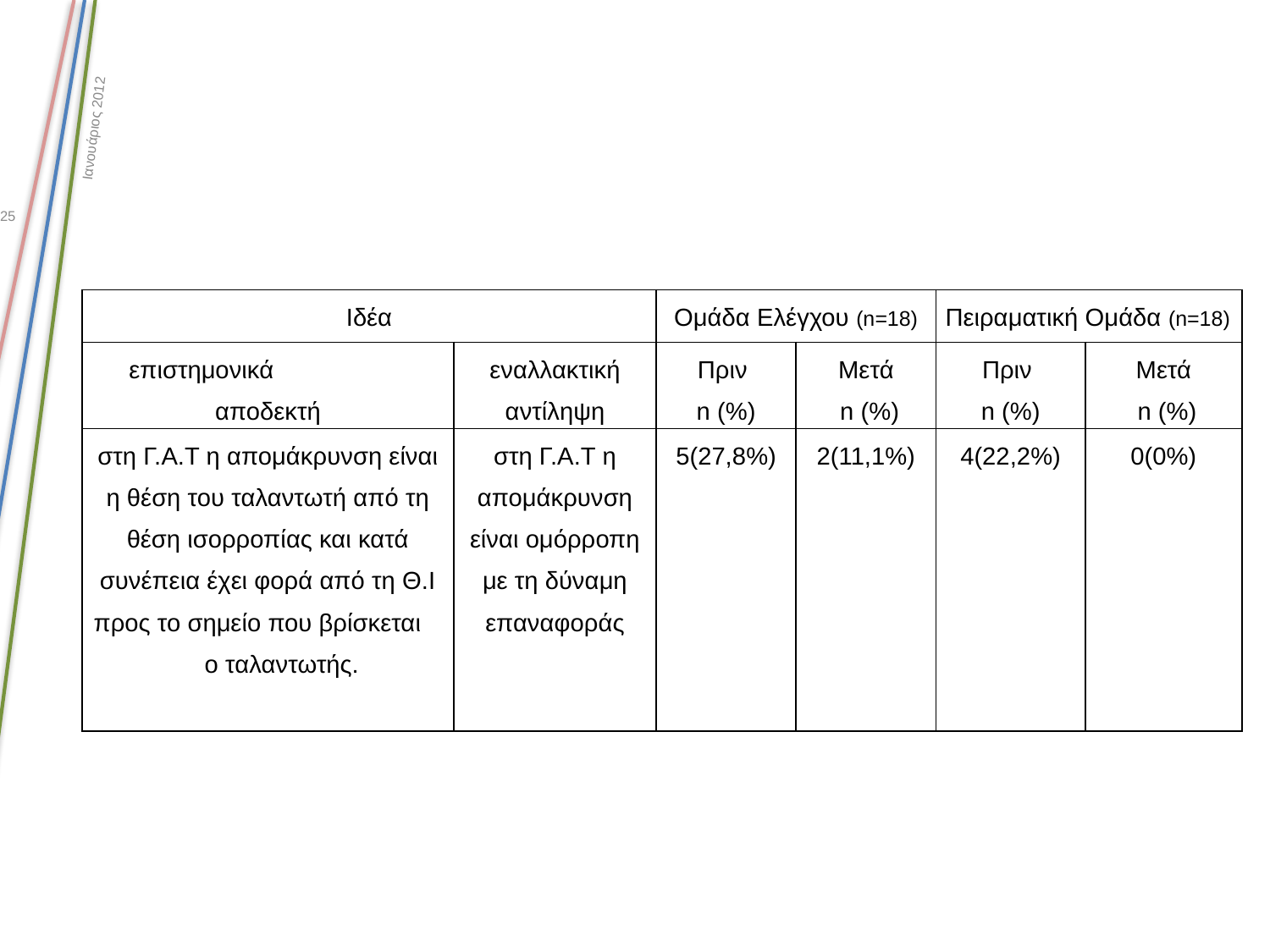

Ιανουάριος 2012
25
| Ιδέα |  | Ομάδα Ελέγχου (n=18) |  | Πειραματική Ομάδα (n=18) |  |
| --- | --- | --- | --- | --- | --- |
| επιστημονικά αποδεκτή | εναλλακτική αντίληψη | Πριν n (%) | Μετά n (%) | Πριν n (%) | Μετά n (%) |
| στη Γ.Α.Τ η απομάκρυνση είναι η θέση του ταλαντωτή από τη θέση ισορροπίας και κατά συνέπεια έχει φορά από τη Θ.Ι προς το σημείο που βρίσκεται ο ταλαντωτής. | στη Γ.Α.Τ η απομάκρυνση είναι ομόρροπη με τη δύναμη επαναφοράς | 5(27,8%) | 2(11,1%) | 4(22,2%) | 0(0%) |